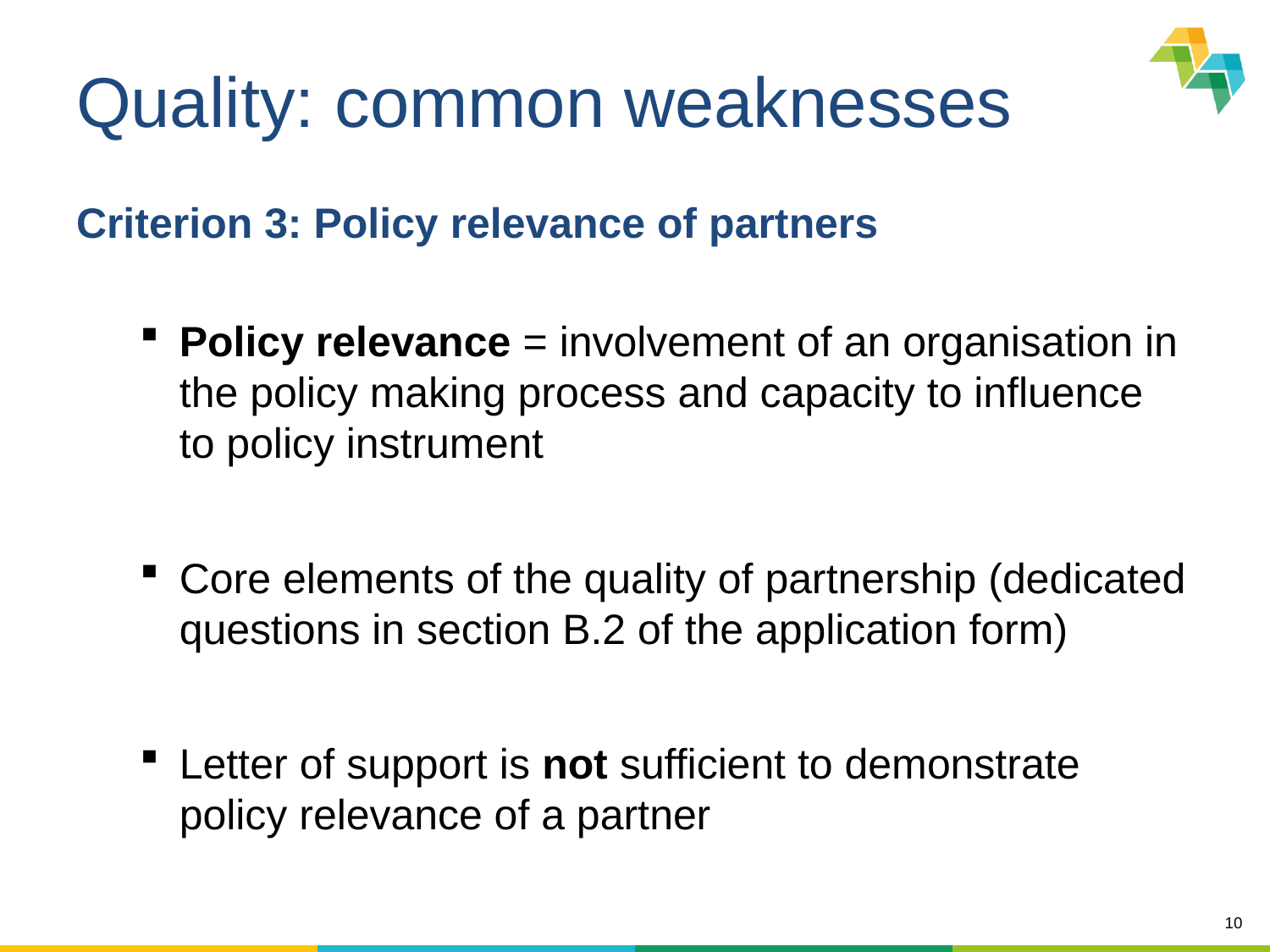

# Quality: common weaknesses
Criterion 3: Policy relevance of partners

Policy relevance = involvement of an organisation in the policy making process and capacity to influence to policy instrument

Core elements of the quality of partnership (dedicated questions in section B.2 of the application form)

Letter of support is not sufficient to demonstrate policy relevance of a partner